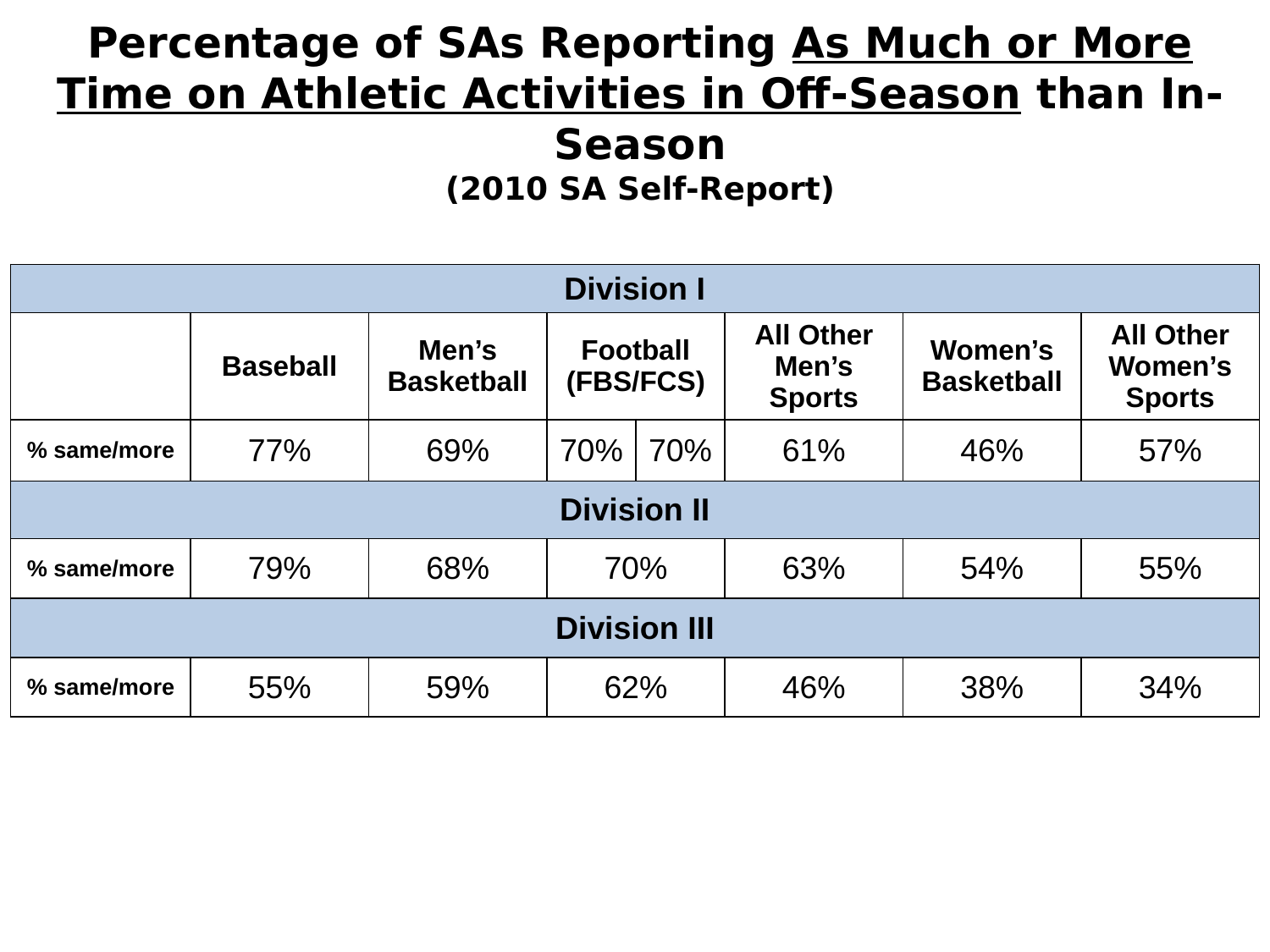

# Percentage of SAs Reporting As Much or More Time on Athletic Activities in Off-Season than In-Season (2010 SA Self-Report)
| Division I |  |  |  |  |  |  |  |
| --- | --- | --- | --- | --- | --- | --- | --- |
|  | Baseball | Men’s Basketball | Football (FBS/FCS) |  | All Other Men’s Sports | Women’s Basketball | All Other Women’s Sports |
| % same/more | 77% | 69% | 70% | 70% | 61% | 46% | 57% |
| Division II |  |  |  |  |  |  |  |
| % same/more | 79% | 68% | 70% |  | 63% | 54% | 55% |
| Division III |  |  |  |  |  |  |  |
| % same/more | 55% | 59% | 62% |  | 46% | 38% | 34% |